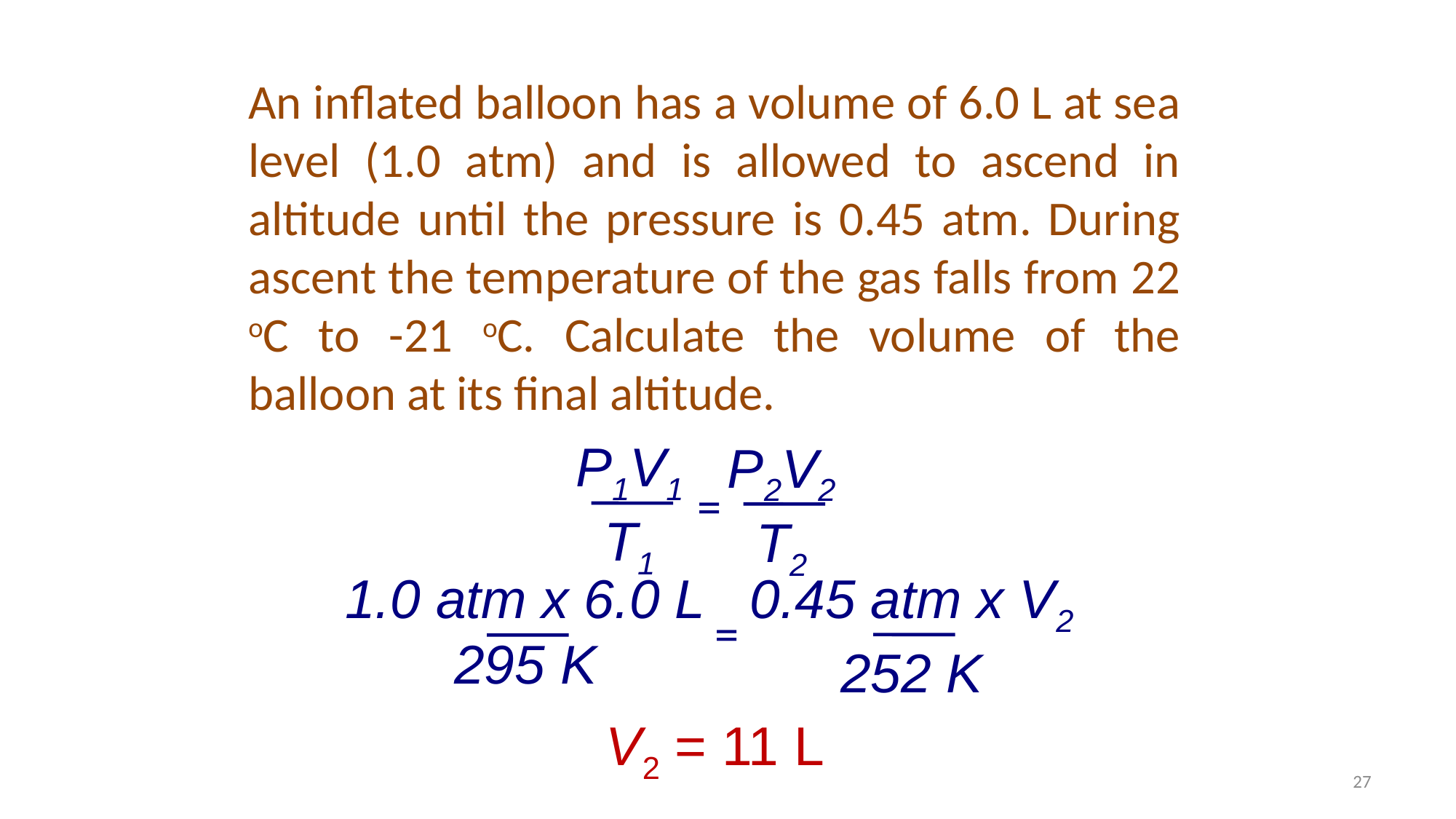

An inflated balloon has a volume of 6.0 L at sea level (1.0 atm) and is allowed to ascend in altitude until the pressure is 0.45 atm. During ascent the temperature of the gas falls from 22 oC to -21 oC. Calculate the volume of the balloon at its final altitude.

			  V2 = 11 L
P1V1
T1

P2V2
T2

 =
0.45 atm x V2
252 K

1.0 atm x 6.0 L
295 K

 =
27